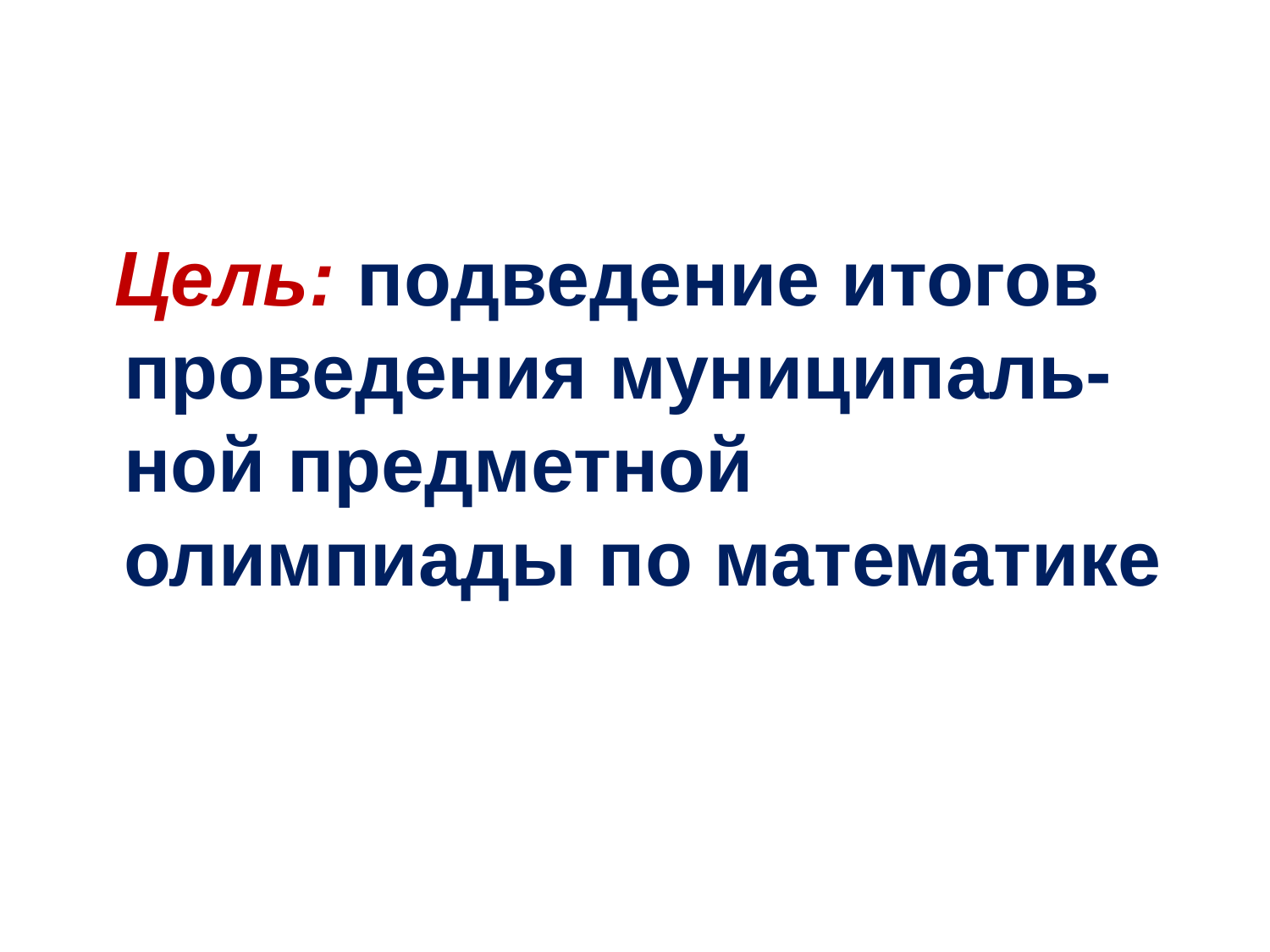

#
   Цель: подведение итогов проведения муниципаль-ной предметной олимпиады по математике